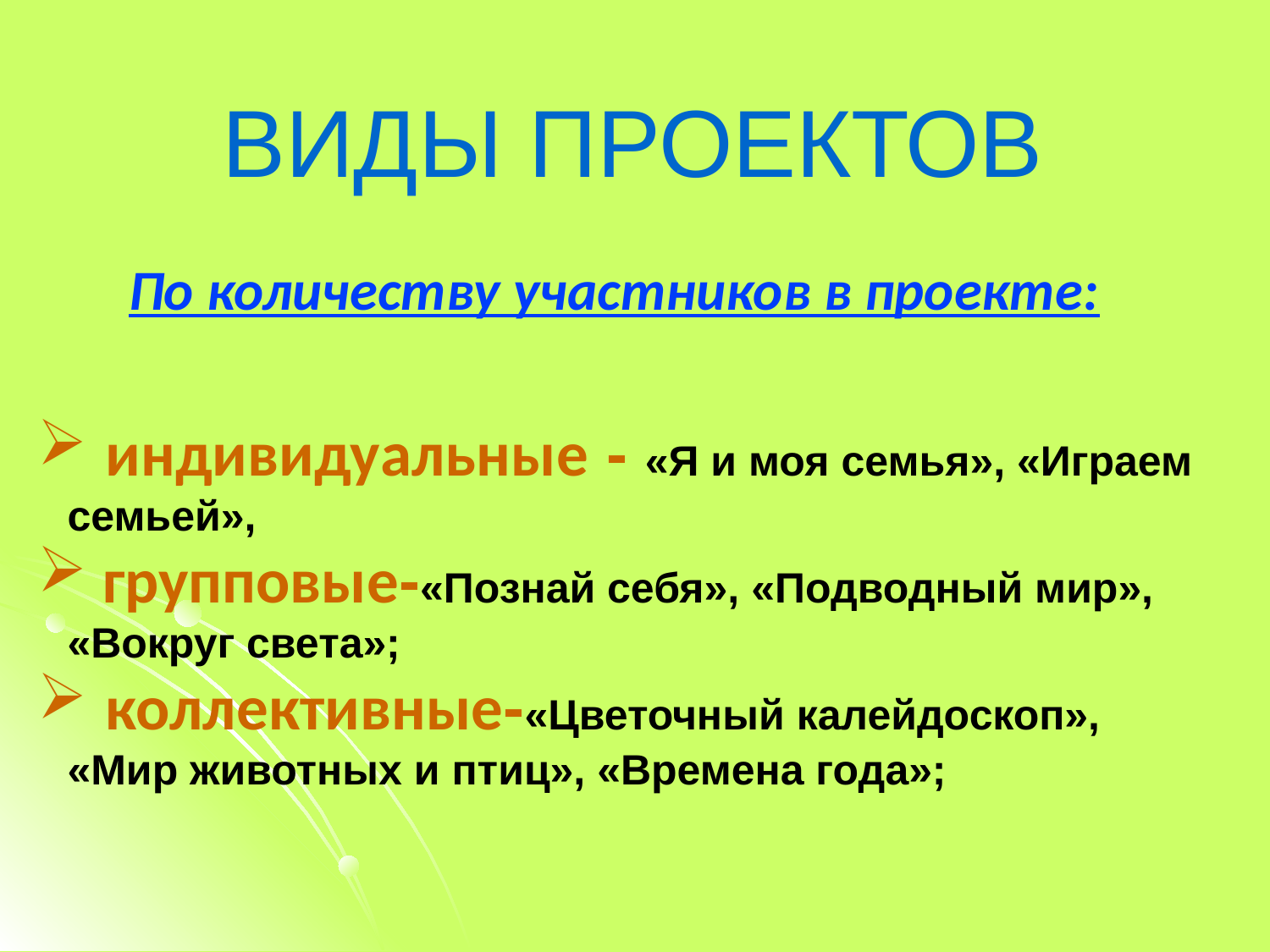

ВИДЫ ПРОЕКТОВ
По количеству участников в проекте:

 индивидуальные - «Я и моя семья», «Играем семьей»,
 групповые-«Познай себя», «Подводный мир», «Вокруг света»;
 коллективные-«Цветочный калейдоскоп», «Мир животных и птиц», «Времена года»;